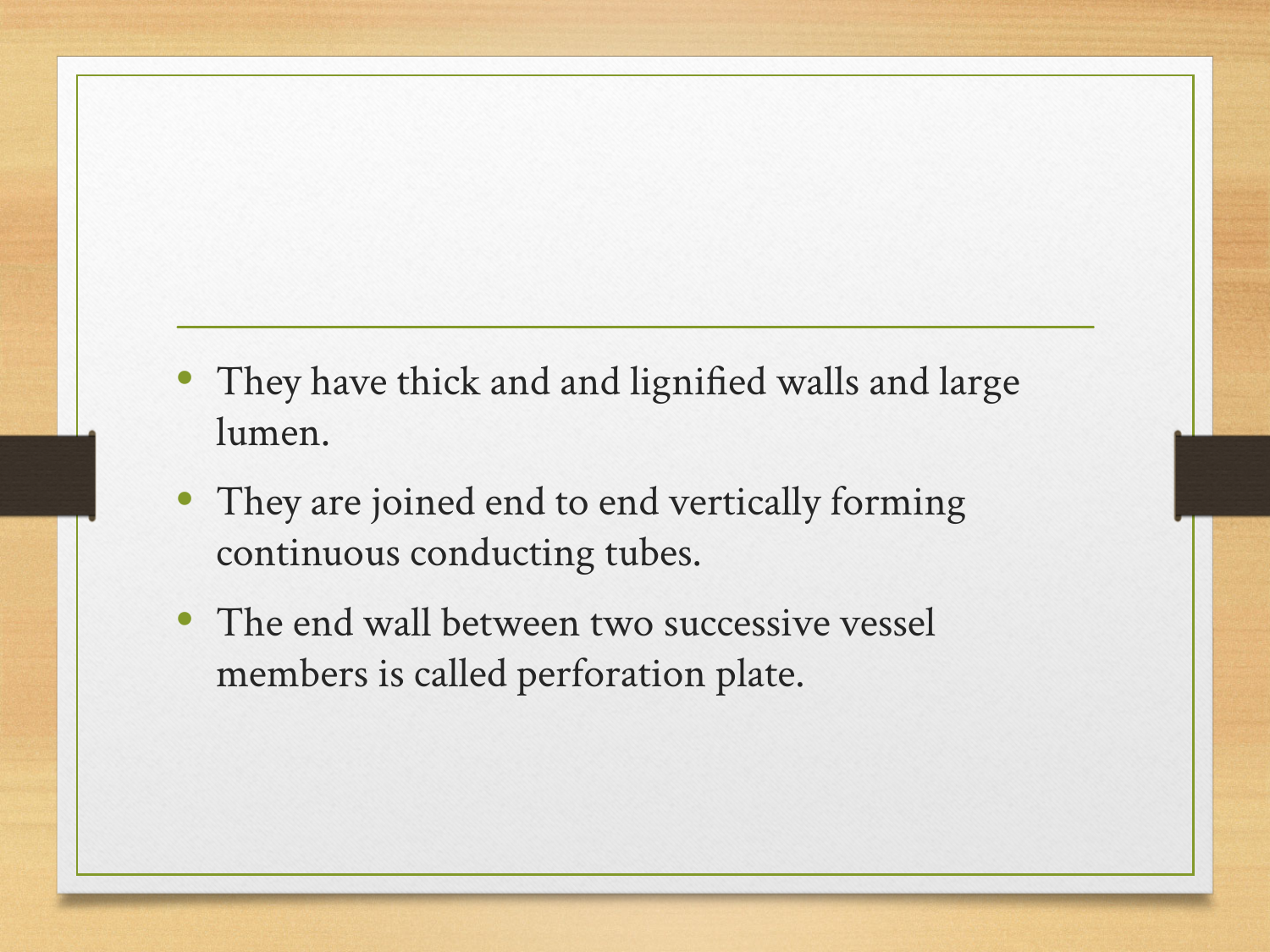

#
They have thick and and lignified walls and large lumen.
They are joined end to end vertically forming continuous conducting tubes.
The end wall between two successive vessel members is called perforation plate.